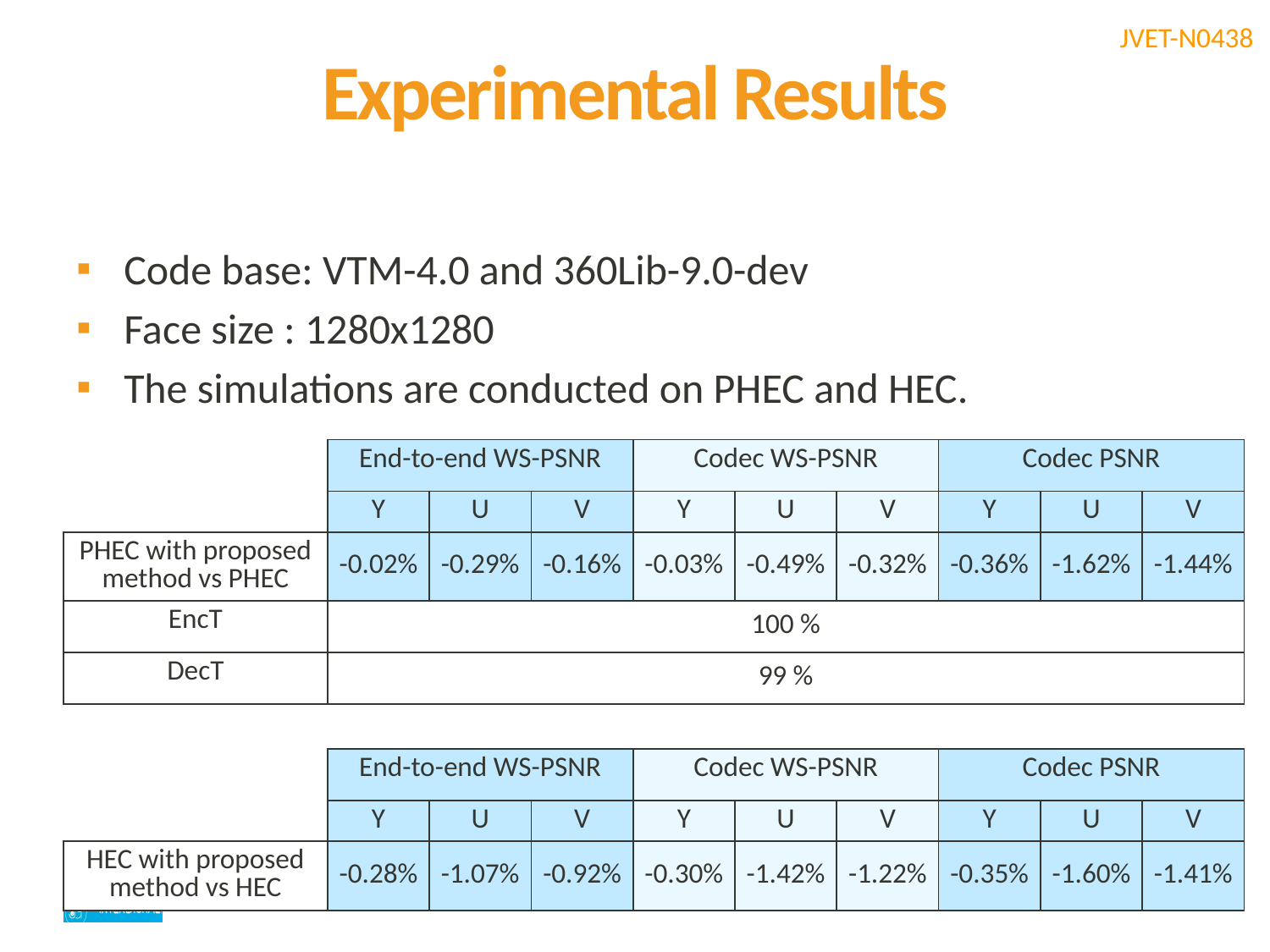

# Experimental Results
Code base: VTM-4.0 and 360Lib-9.0-dev
Face size : 1280x1280
The simulations are conducted on PHEC and HEC.

|  | End-to-end WS-PSNR |  |  | Codec WS-PSNR |  |  | Codec PSNR |  |  |
| --- | --- | --- | --- | --- | --- | --- | --- | --- | --- |
|  | Y | U | V | Y | U | V | Y | U | V |
| PHEC with proposed method vs PHEC | -0.02% | -0.29% | -0.16% | -0.03% | -0.49% | -0.32% | -0.36% | -1.62% | -1.44% |
| EncT | 100 % |  |  |  |  |  |  |  |  |
| DecT | 99 % |  |  |  |  |  |  |  |  |
|  | End-to-end WS-PSNR |  |  | Codec WS-PSNR |  |  | Codec PSNR |  |  |
| --- | --- | --- | --- | --- | --- | --- | --- | --- | --- |
|  | Y | U | V | Y | U | V | Y | U | V |
| HEC with proposed method vs HEC | -0.28% | -1.07% | -0.92% | -0.30% | -1.42% | -1.22% | -0.35% | -1.60% | -1.41% |
6